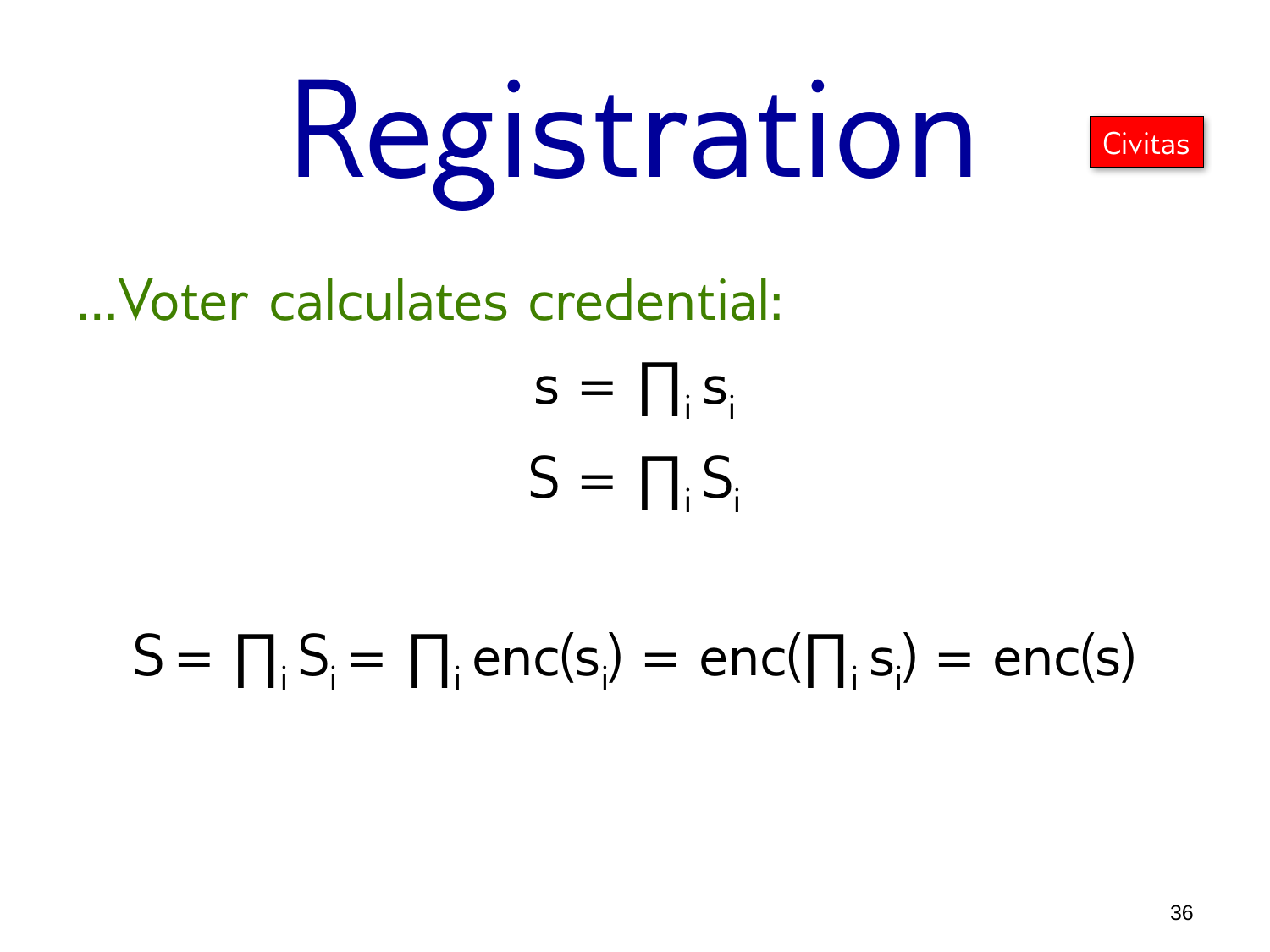

# Registration
Civitas
…Voter calculates credential:
s = ∏i si
S = ∏i Si

S = ∏i Si = ∏i enc(si) = enc(∏i si) = enc(s)

36